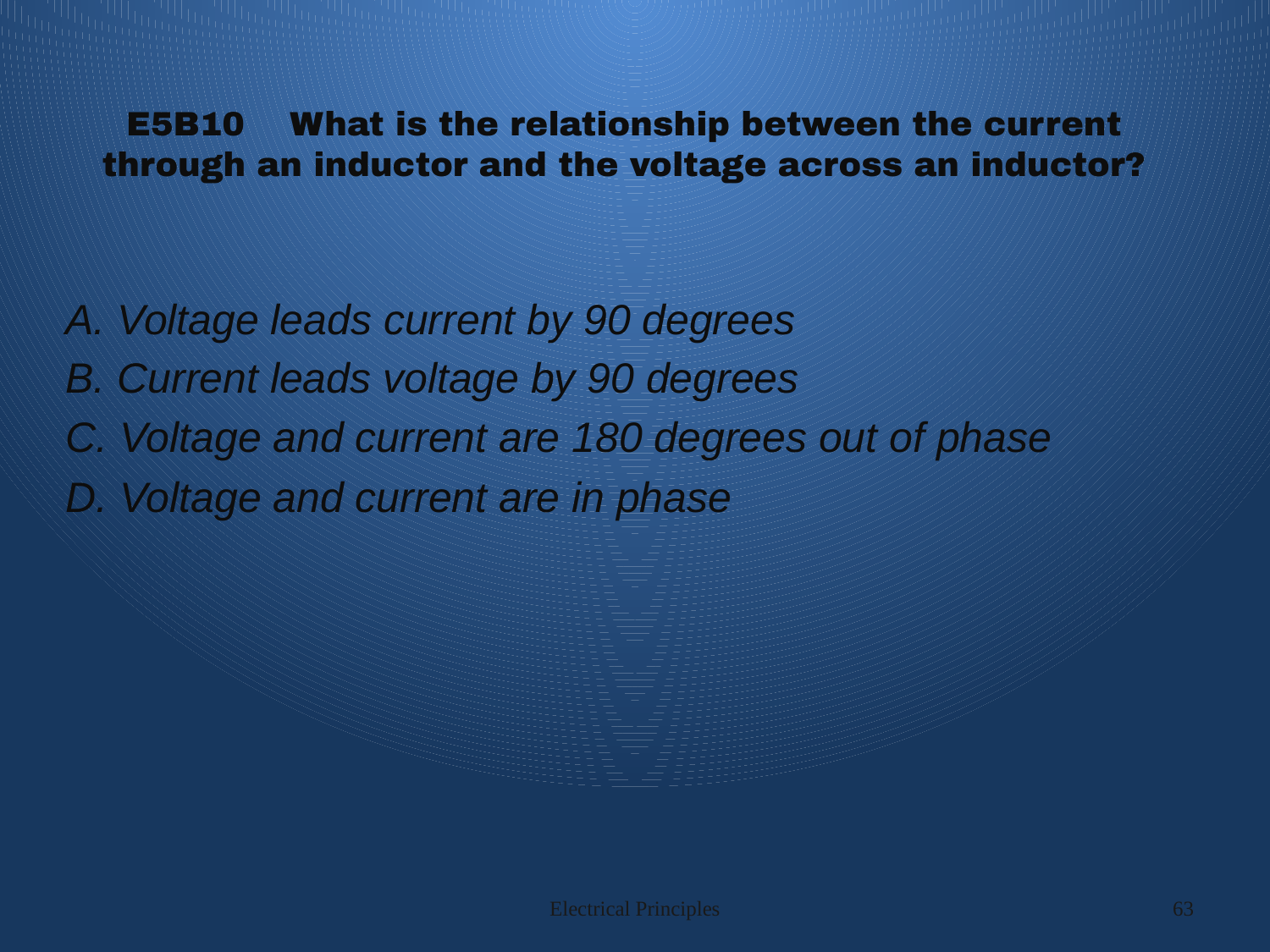

# E5B10    What is the relationship between the current through an inductor and the voltage across an inductor?
A. Voltage leads current by 90 degrees
B. Current leads voltage by 90 degrees
C. Voltage and current are 180 degrees out of phase
D. Voltage and current are in phase
Electrical Principles
63